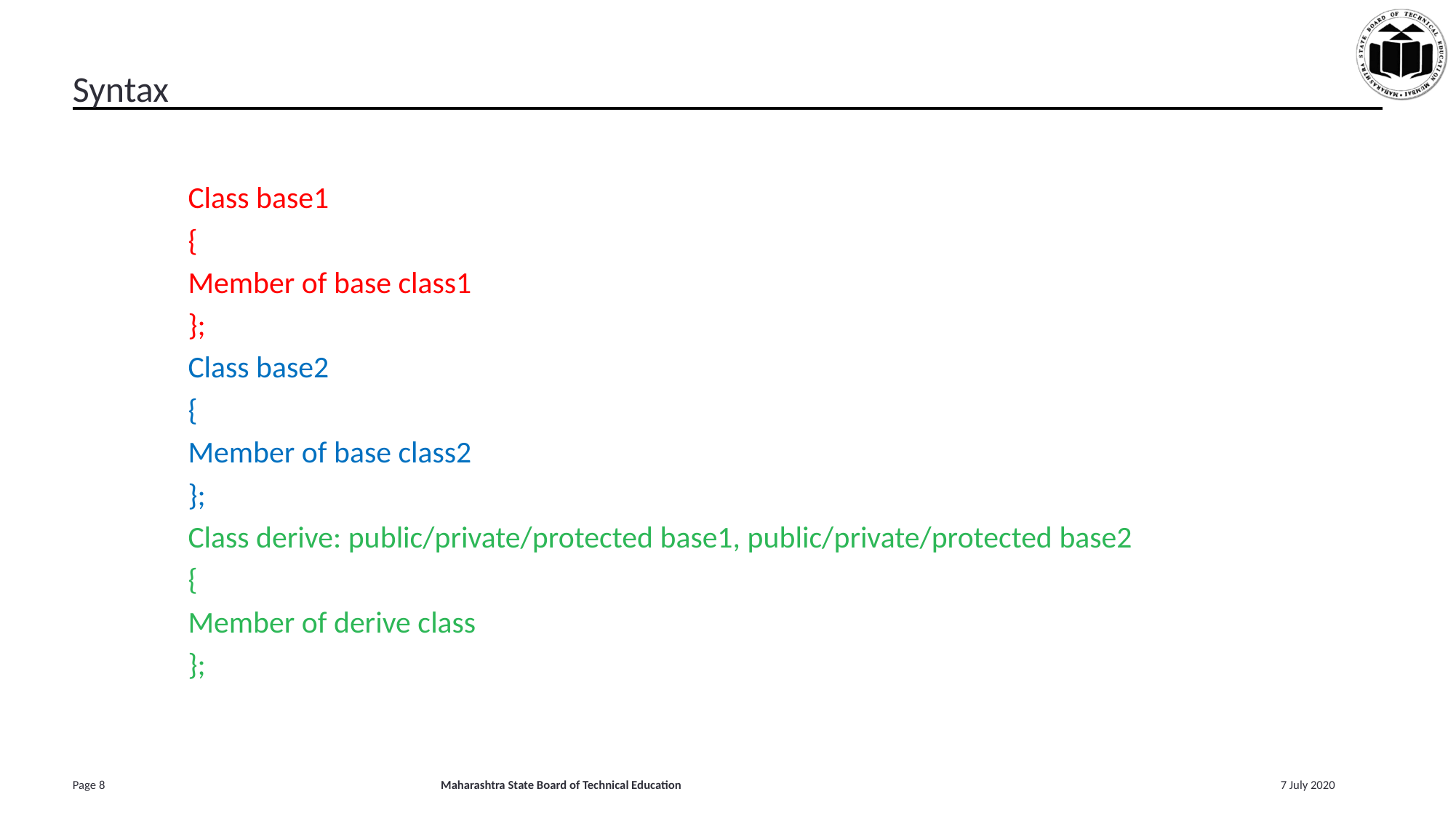

# Syntax

Class base1
{
Member of base class1
};
Class base2
{
Member of base class2
};
Class derive: public/private/protected base1, public/private/protected base2
{
Member of derive class
};